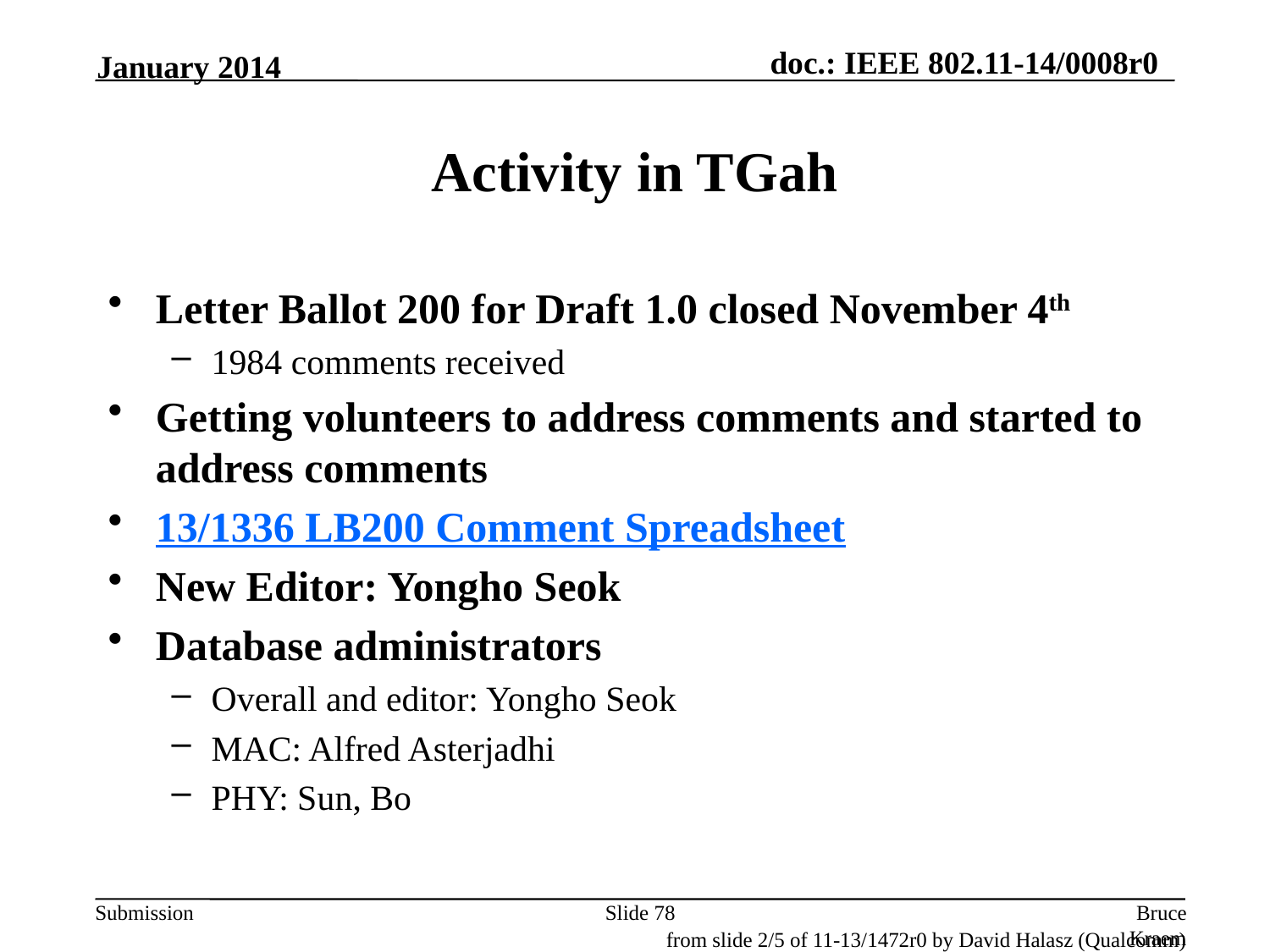

January 2014
# Activity in TGah
Letter Ballot 200 for Draft 1.0 closed November 4th
1984 comments received
Getting volunteers to address comments and started to address comments
13/1336 LB200 Comment Spreadsheet
New Editor: Yongho Seok
Database administrators
Overall and editor: Yongho Seok
MAC: Alfred Asterjadhi
PHY: Sun, Bo

Slide 78
Bruce Kraemer, Marvell
from slide 2/5 of 11-13/1472r0 by David Halasz (Qualcomm)